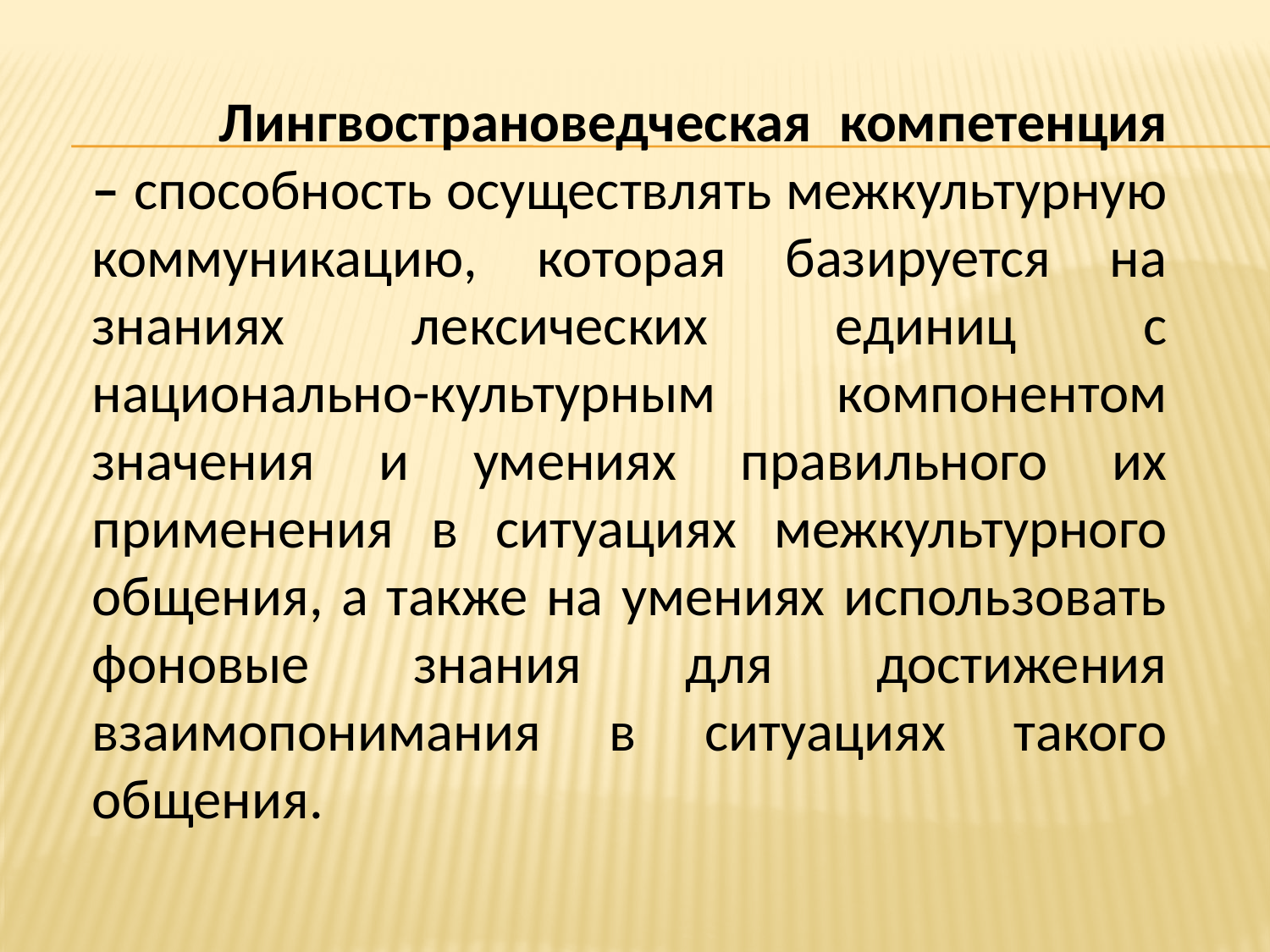

Лингвострановедческая компетенция – способность осуществлять межкультурную коммуникацию, которая базируется на знаниях лексических единиц с национально-культурным компонентом значения и умениях правильного их применения в ситуациях межкультурного общения, а также на умениях использовать фоновые знания для достижения взаимопонимания в ситуациях такого общения.